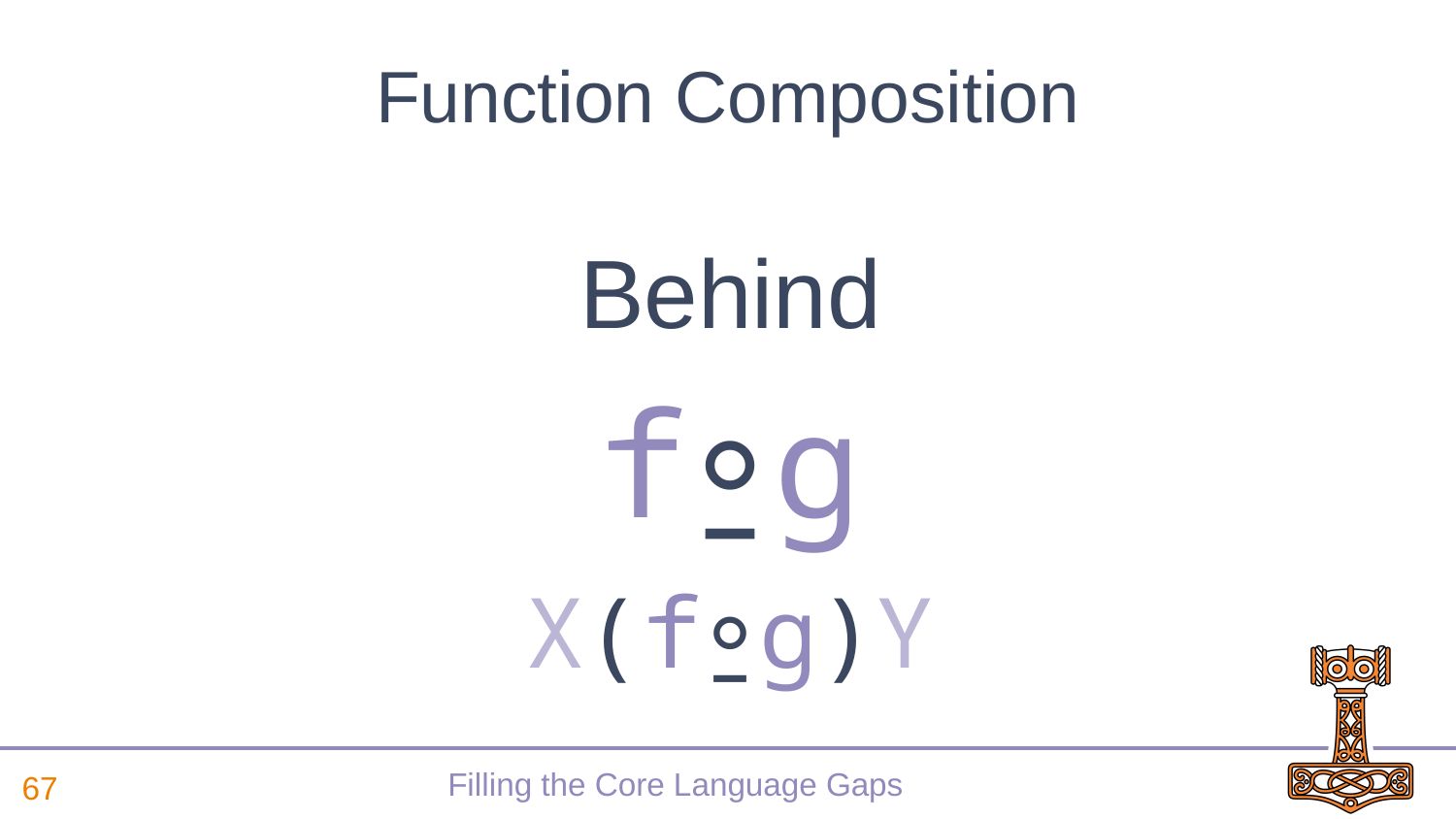

Function Composition
Behind
⍛
X(f⍛g)Y
f
g